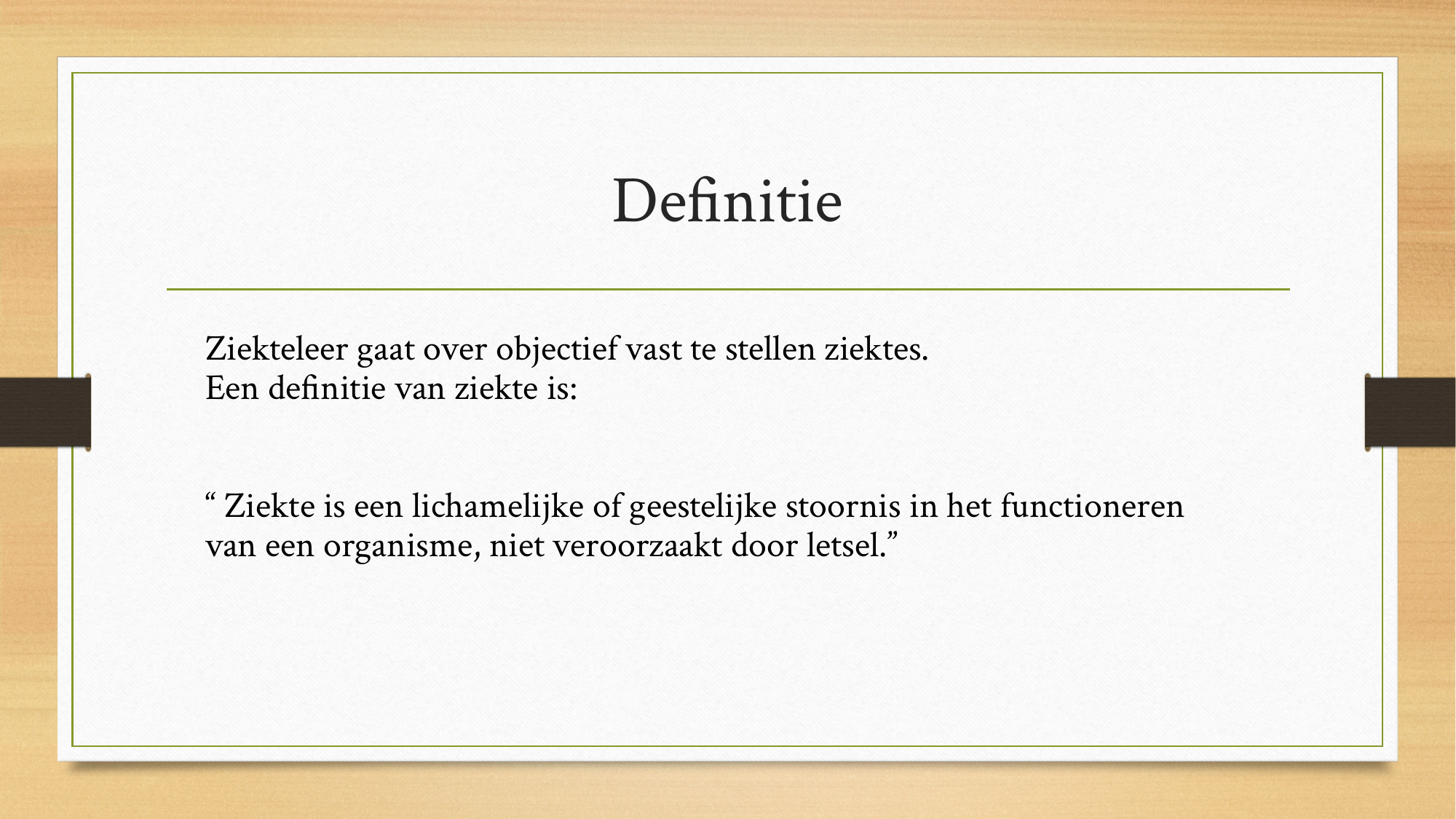

# Definitie
Ziekteleer gaat over objectief vast te stellen ziektes.
Een definitie van ziekte is:

“ Ziekte is een lichamelijke of geestelijke stoornis in het functioneren van een organisme, niet veroorzaakt door letsel.”